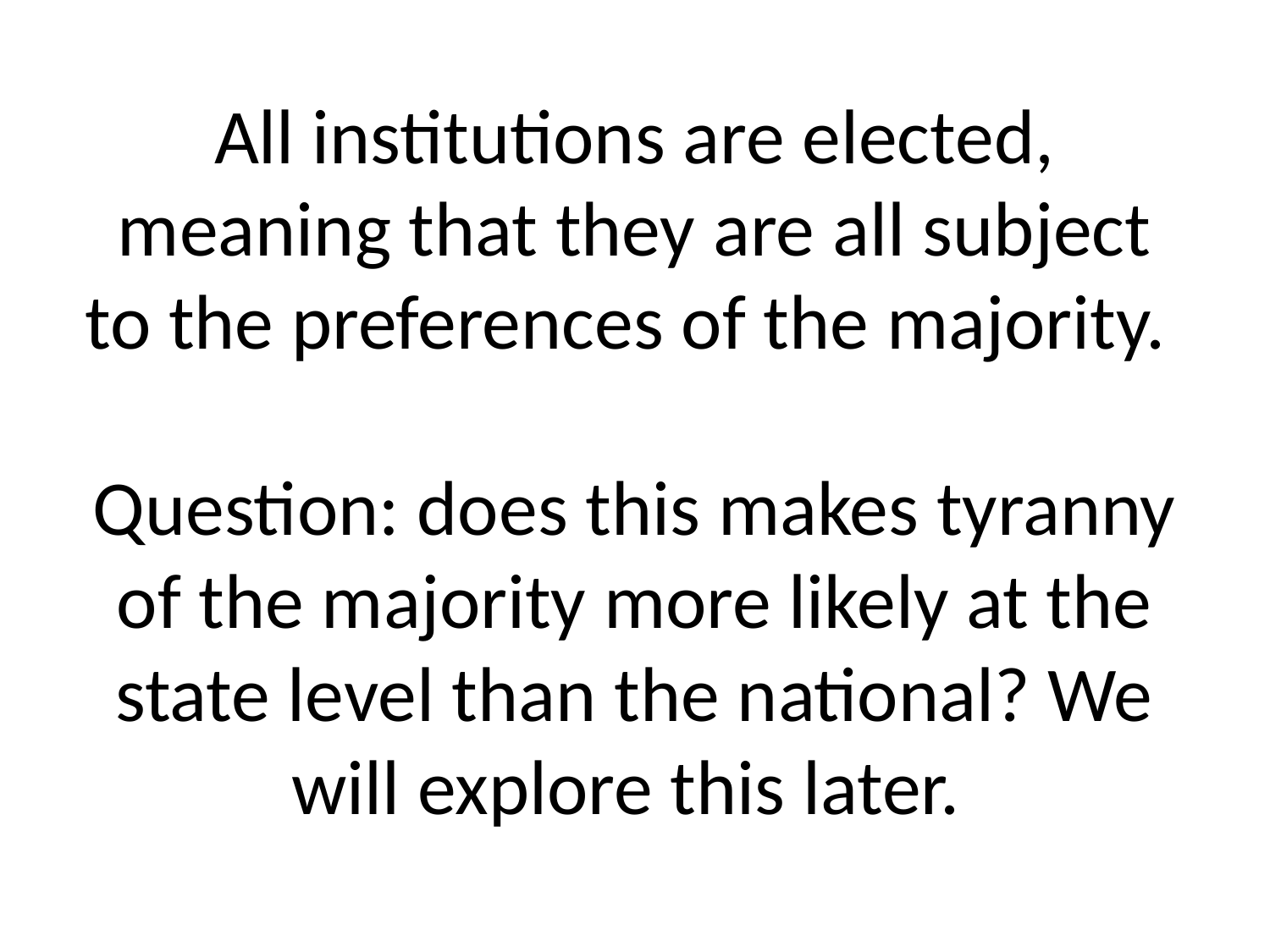

# All institutions are elected, meaning that they are all subject to the preferences of the majority. Question: does this makes tyranny of the majority more likely at the state level than the national? We will explore this later.